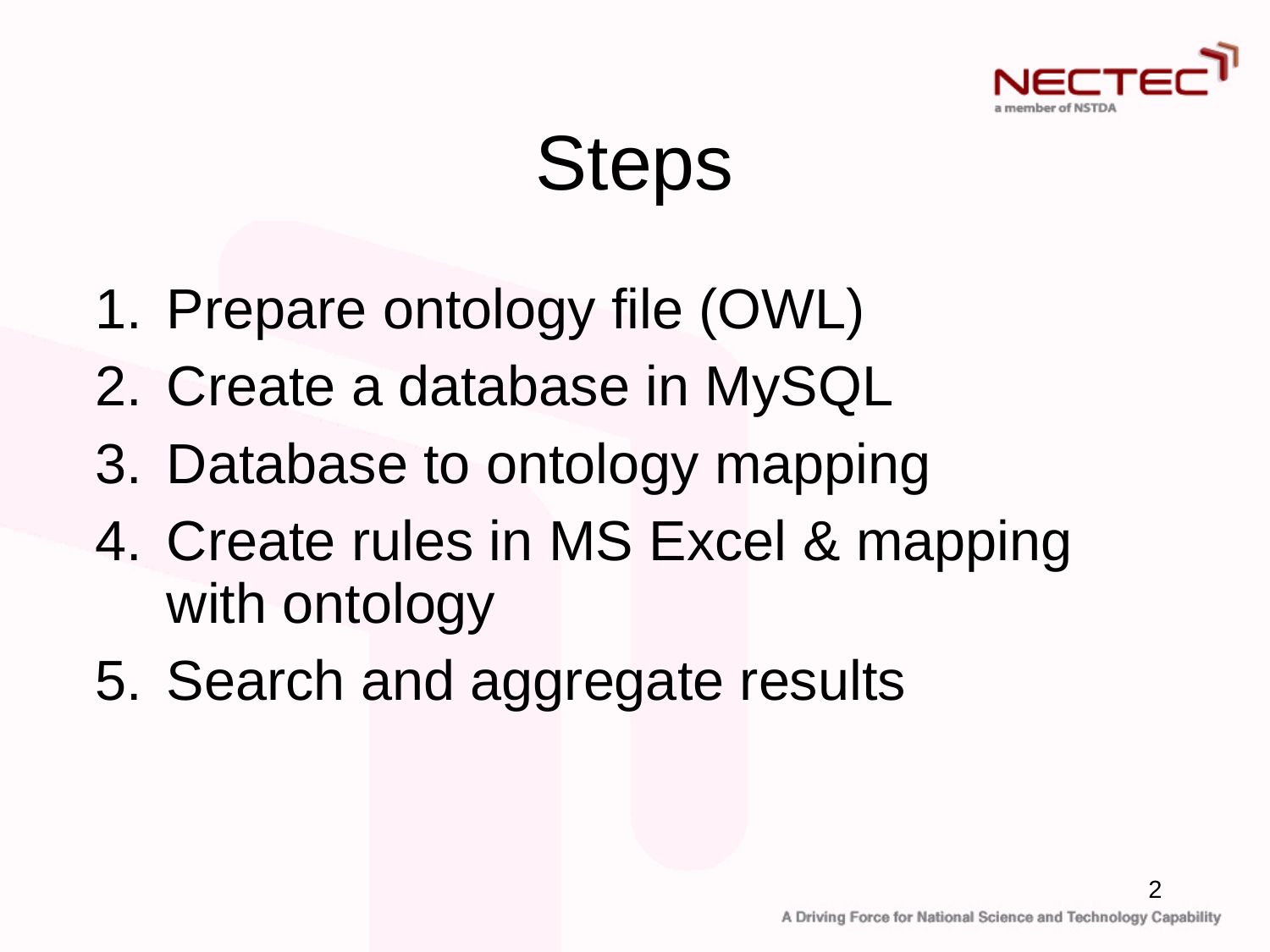

# Steps
Prepare ontology file (OWL)
Create a database in MySQL
Database to ontology mapping
Create rules in MS Excel & mapping with ontology
Search and aggregate results
2